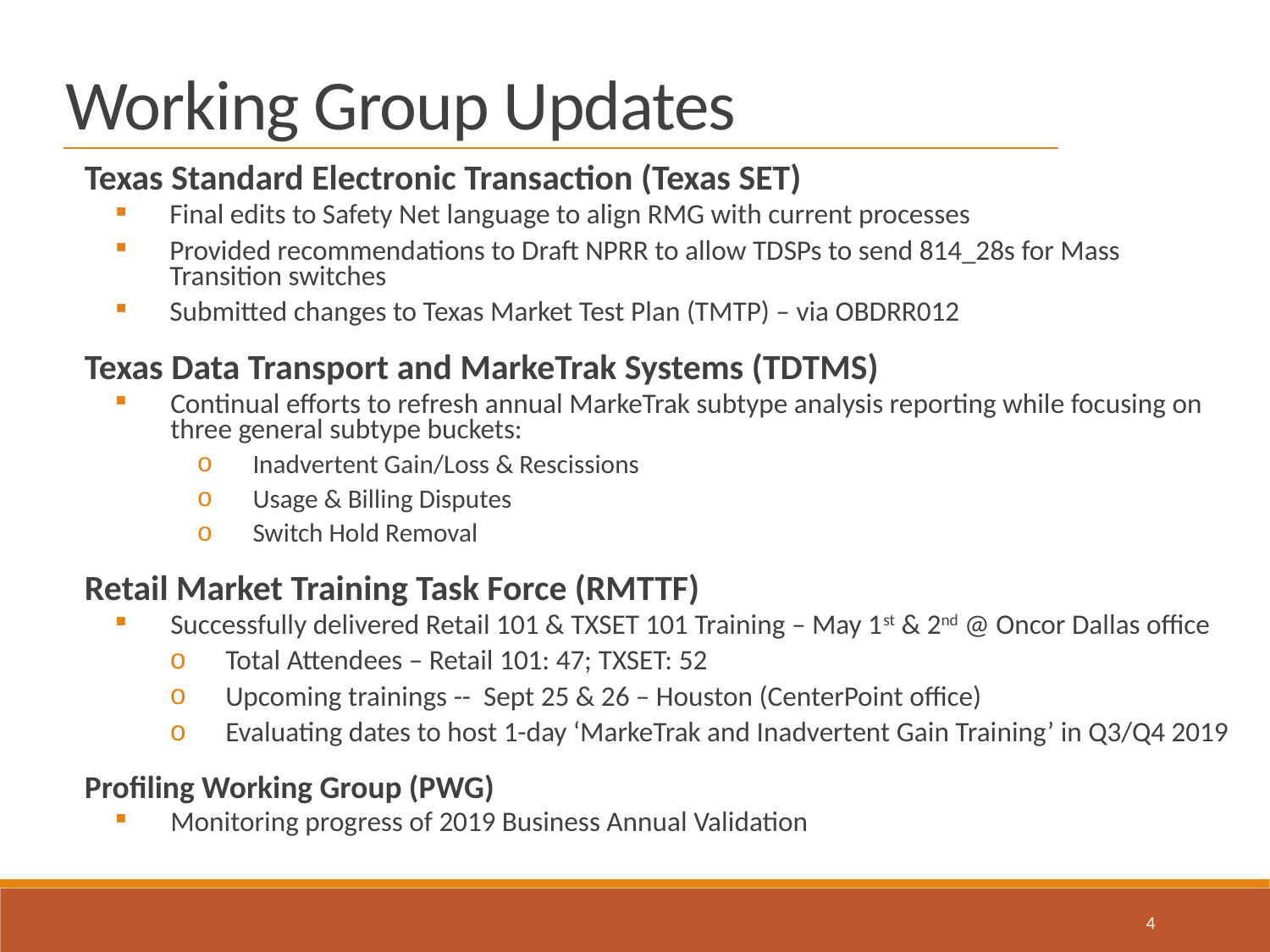

Working Group Updates
Texas Standard Electronic Transaction (Texas SET)
Final edits to Safety Net language to align RMG with current processes
Provided recommendations to Draft NPRR to allow TDSPs to send 814_28s for Mass Transition switches
Submitted changes to Texas Market Test Plan (TMTP) – via OBDRR012
Texas Data Transport and MarkeTrak Systems (TDTMS)
Continual efforts to refresh annual MarkeTrak subtype analysis reporting while focusing on three general subtype buckets:
Inadvertent Gain/Loss & Rescissions
Usage & Billing Disputes
Switch Hold Removal
Retail Market Training Task Force (RMTTF)
Successfully delivered Retail 101 & TXSET 101 Training – May 1st & 2nd @ Oncor Dallas office
Total Attendees – Retail 101: 47; TXSET: 52
Upcoming trainings --  Sept 25 & 26 – Houston (CenterPoint office)
Evaluating dates to host 1-day ‘MarkeTrak and Inadvertent Gain Training’ in Q3/Q4 2019
Profiling Working Group (PWG)
Monitoring progress of 2019 Business Annual Validation
4